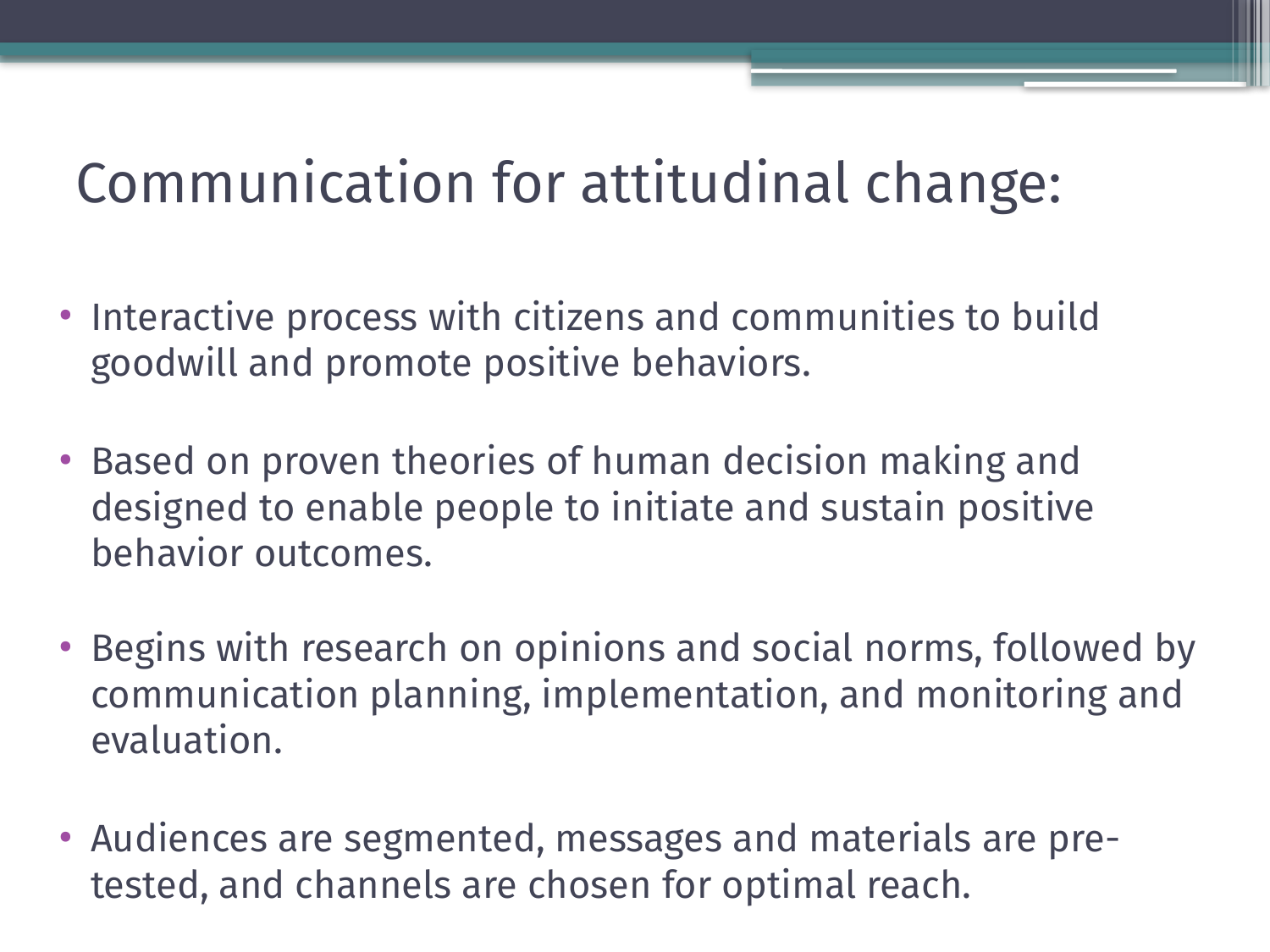

# Communication for attitudinal change:
Interactive process with citizens and communities to build goodwill and promote positive behaviors.

Based on proven theories of human decision making and designed to enable people to initiate and sustain positive behavior outcomes.
Begins with research on opinions and social norms, followed by communication planning, implementation, and monitoring and evaluation.

Audiences are segmented, messages and materials are pre-tested, and channels are chosen for optimal reach.